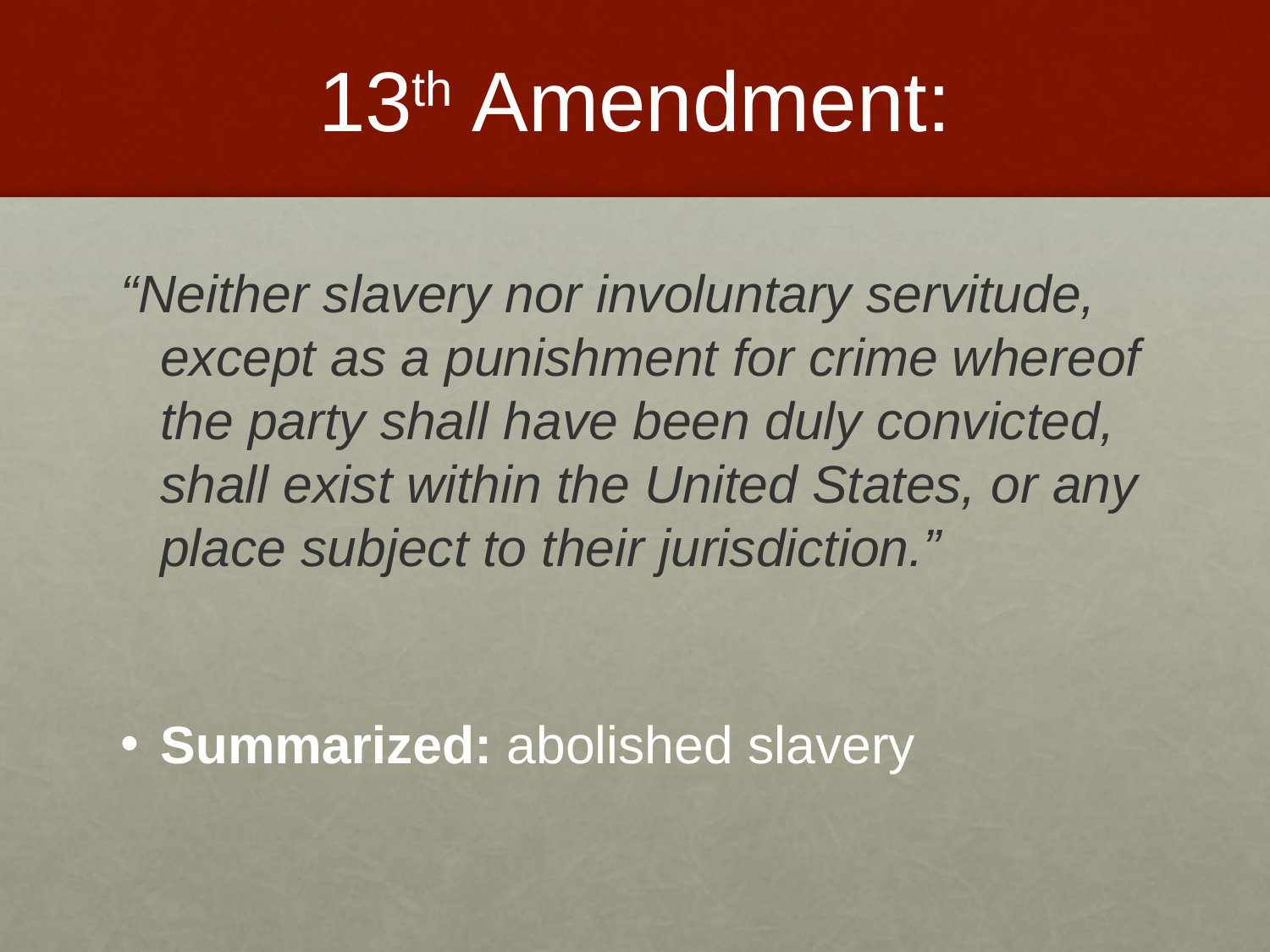

# 13th Amendment:
“Neither slavery nor involuntary servitude, except as a punishment for crime whereof the party shall have been duly convicted, shall exist within the United States, or any place subject to their jurisdiction.”

Summarized: abolished slavery